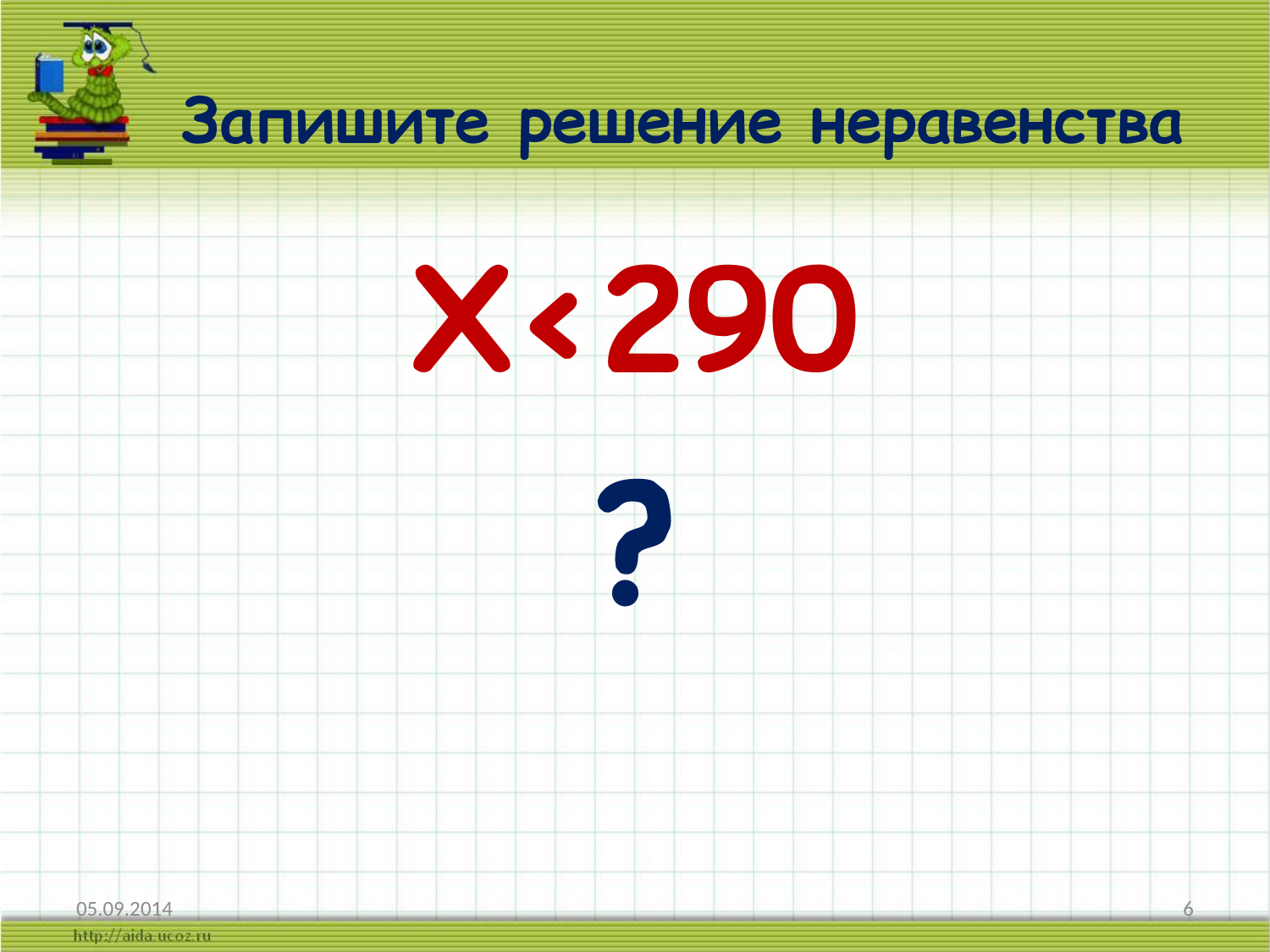

# Запишите решение неравенства
Х‹290
?
05.09.2014
6